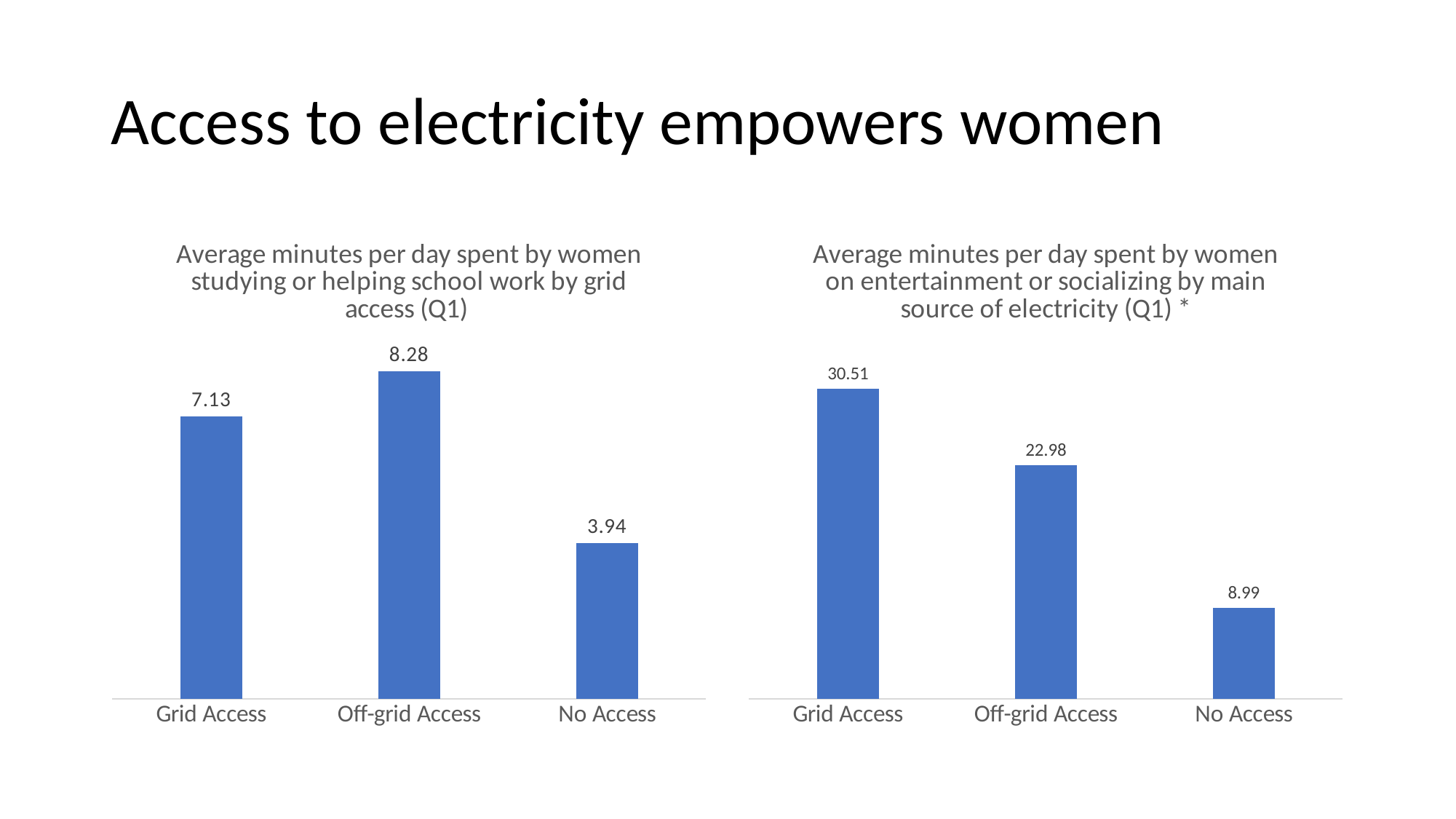

# Access to electricity empowers women

### Chart: Average minutes per day spent by women studying or helping school work by grid access (Q1)

| Category |  |
|---|---|
| Grid Access | 7.1326049693368 |
| Off-grid Access | 8.284470052221241 |
| No Access | 3.9444956261819573 |

### Chart: Average minutes per day spent by women on entertainment or socializing by main source of electricity (Q1) *

| Category |  |
|---|---|
| Grid Access | 30.50639063802085 |
| Off-grid Access | 22.979852282220733 |
| No Access | 8.987089784506361 |